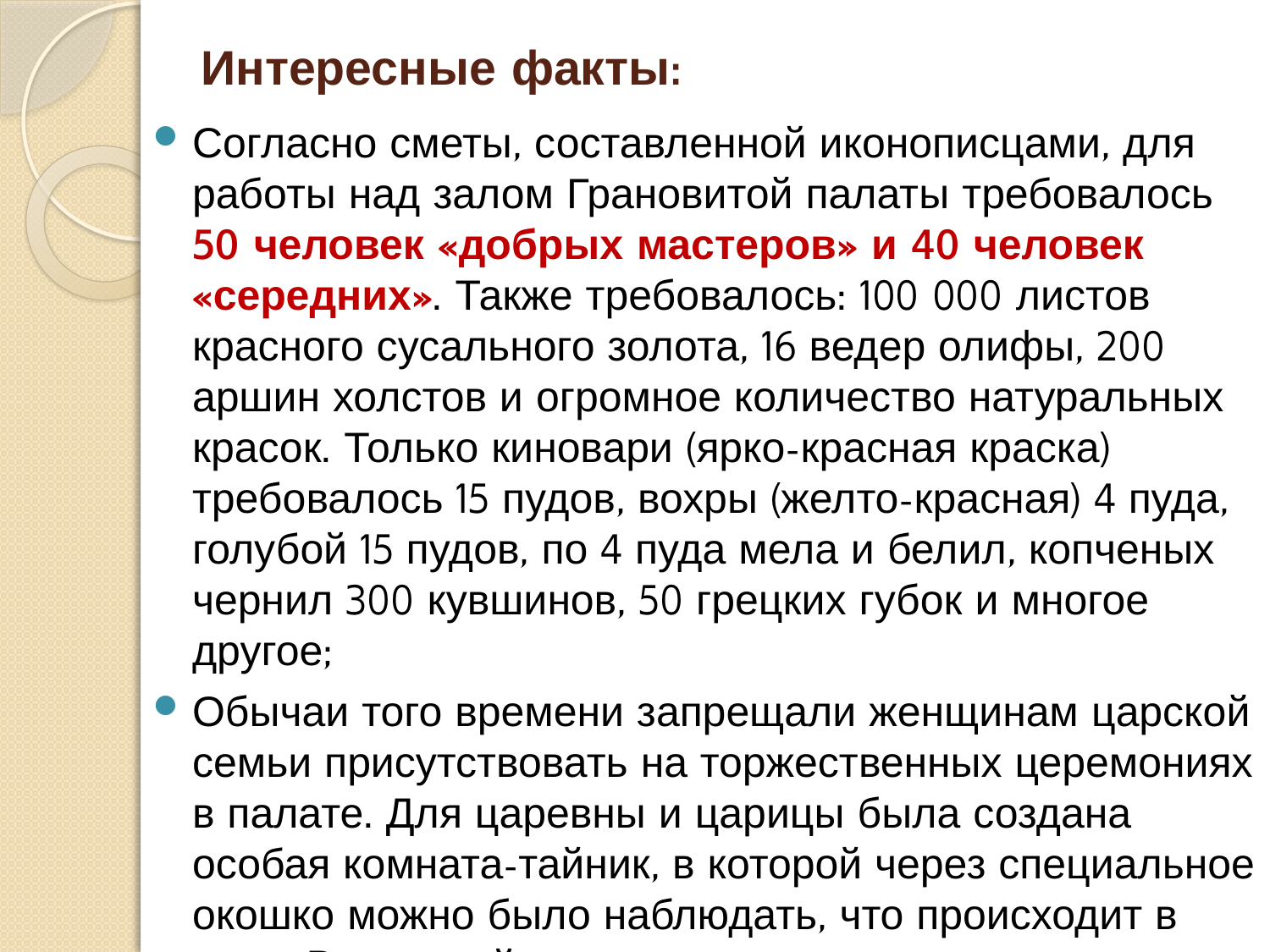

# Интересные факты:
Согласно сметы, составленной иконописцами, для работы над залом Грановитой палаты требовалось 50 человек «добрых мастеров» и 40 человек «середних». Также требовалось: 100 000 листов красного сусального золота, 16 ведер олифы, 200 аршин холстов и огромное количество натуральных красок. Только киновари (ярко-красная краска) требовалось 15 пудов, вохры (желто-красная) 4 пуда, голубой 15 пудов, по 4 пуда мела и белил, копченых чернил 300 кувшинов, 50 грецких губок и многое другое;
Обычаи того времени запрещали женщинам царской семьи присутствовать на торжественных церемониях в палате. Для царевны и царицы была создана особая комната-тайник, в которой через специальное окошко можно было наблюдать, что происходит в зале. Вход в тайник расположен со стороны Владимирского зала.